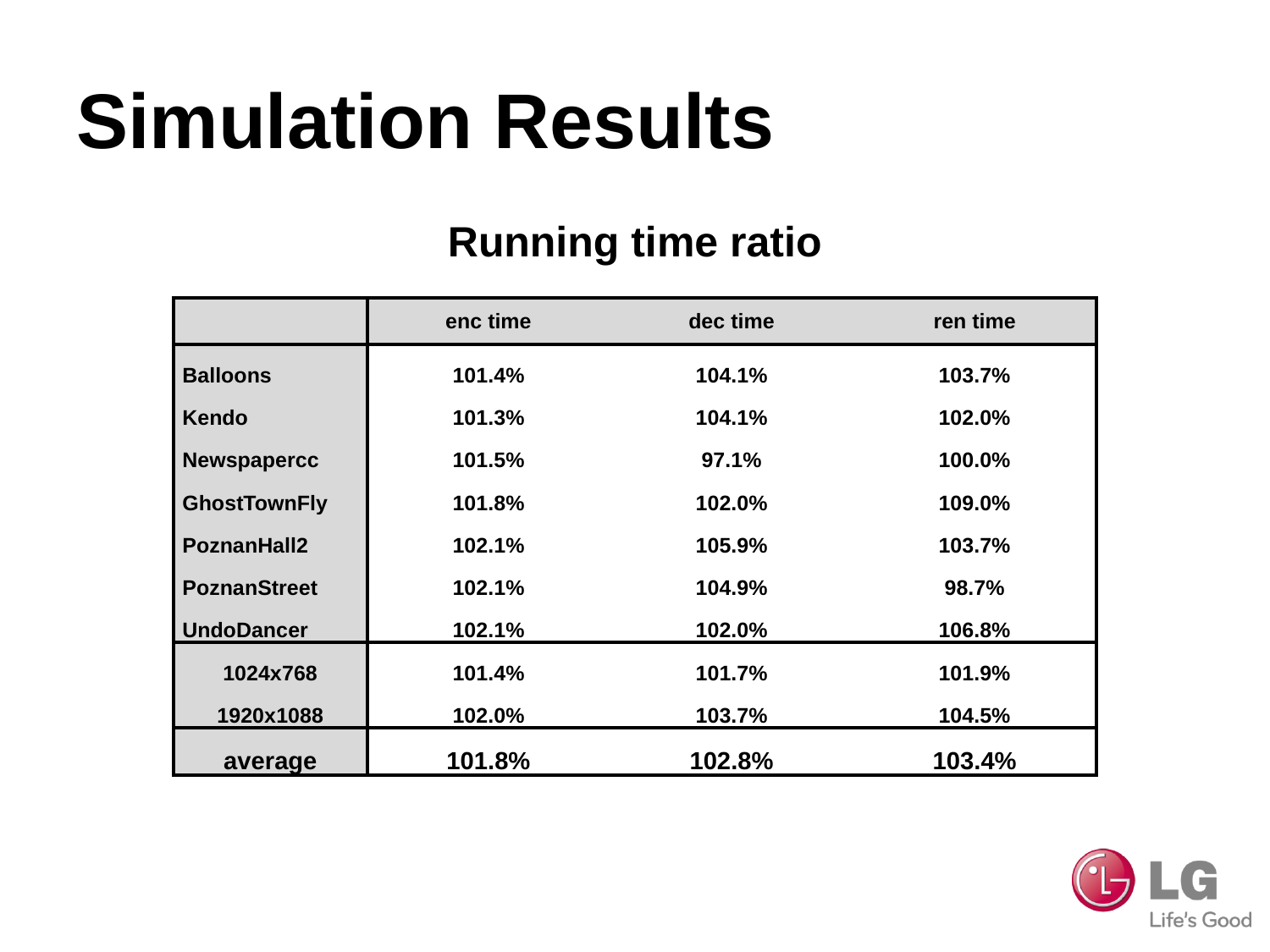

# Simulation Results
Running time ratio
|  | enc time | dec time | ren time |
| --- | --- | --- | --- |
| Balloons | 101.4% | 104.1% | 103.7% |
| Kendo | 101.3% | 104.1% | 102.0% |
| Newspapercc | 101.5% | 97.1% | 100.0% |
| GhostTownFly | 101.8% | 102.0% | 109.0% |
| PoznanHall2 | 102.1% | 105.9% | 103.7% |
| PoznanStreet | 102.1% | 104.9% | 98.7% |
| UndoDancer | 102.1% | 102.0% | 106.8% |
| 1024x768 | 101.4% | 101.7% | 101.9% |
| 1920x1088 | 102.0% | 103.7% | 104.5% |
| average | 101.8% | 102.8% | 103.4% |